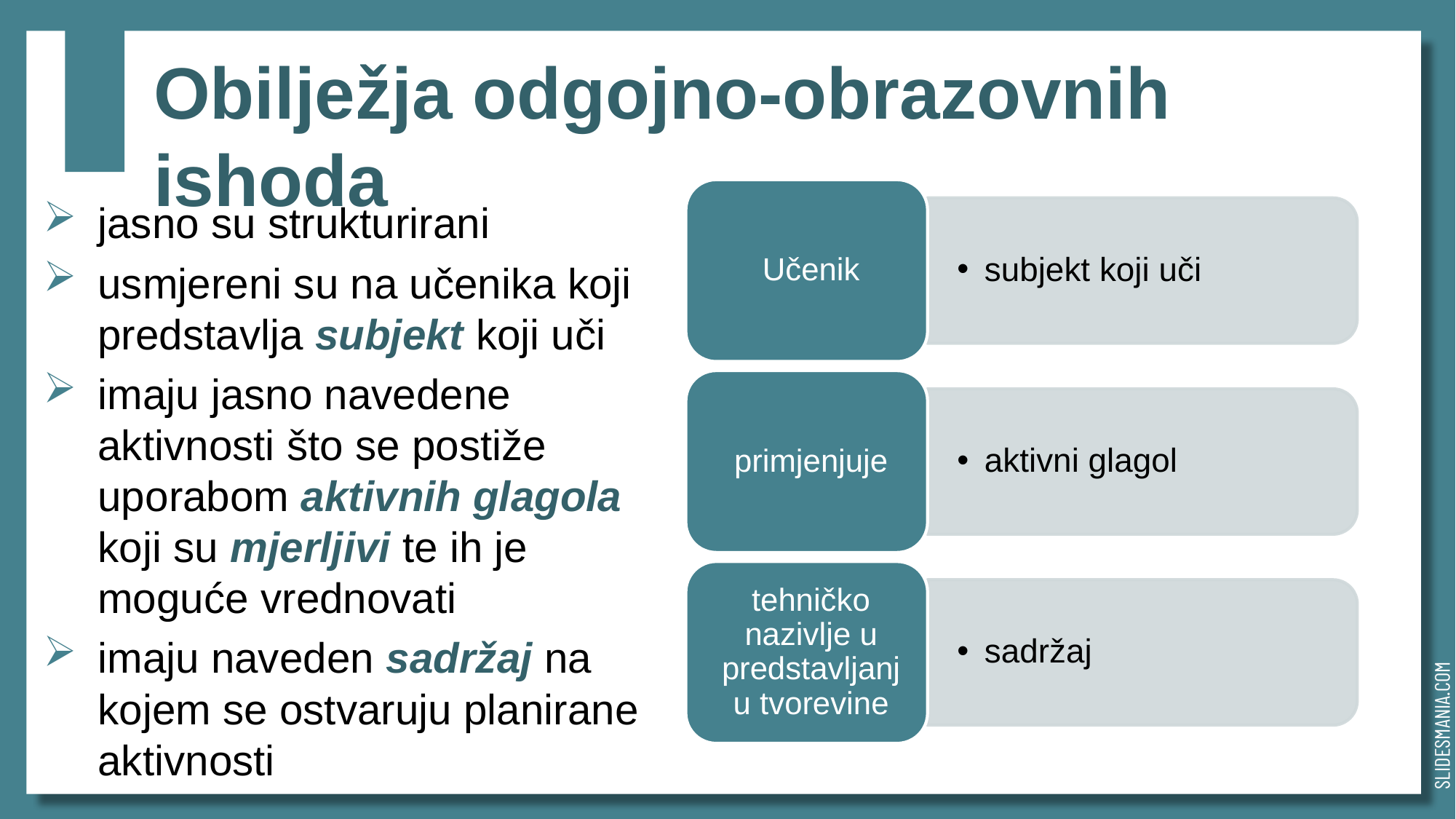

Obilježja odgojno-obrazovnih ishoda
subjekt koji uči
Učenik
aktivni glagol
primjenjuje
sadržaj
tehničko nazivlje u predstavljanju tvorevine
jasno su strukturirani
usmjereni su na učenika koji predstavlja subjekt koji uči
imaju jasno navedene aktivnosti što se postiže uporabom aktivnih glagola koji su mjerljivi te ih je moguće vrednovati
imaju naveden sadržaj na kojem se ostvaruju planirane aktivnosti